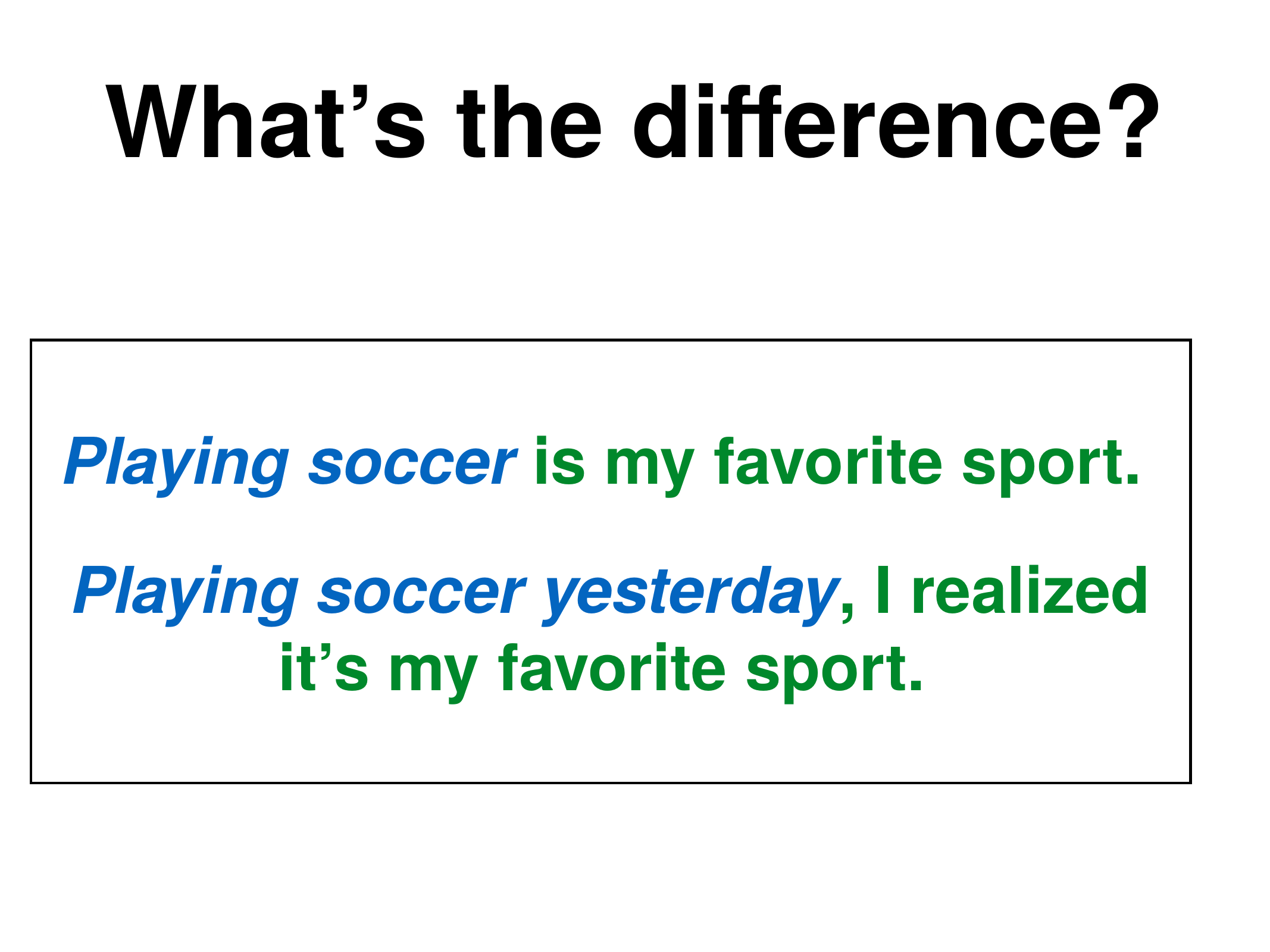

# What’s the difference?
Playing soccer is my favorite sport.
Playing soccer yesterday, I realized it’s my favorite sport.